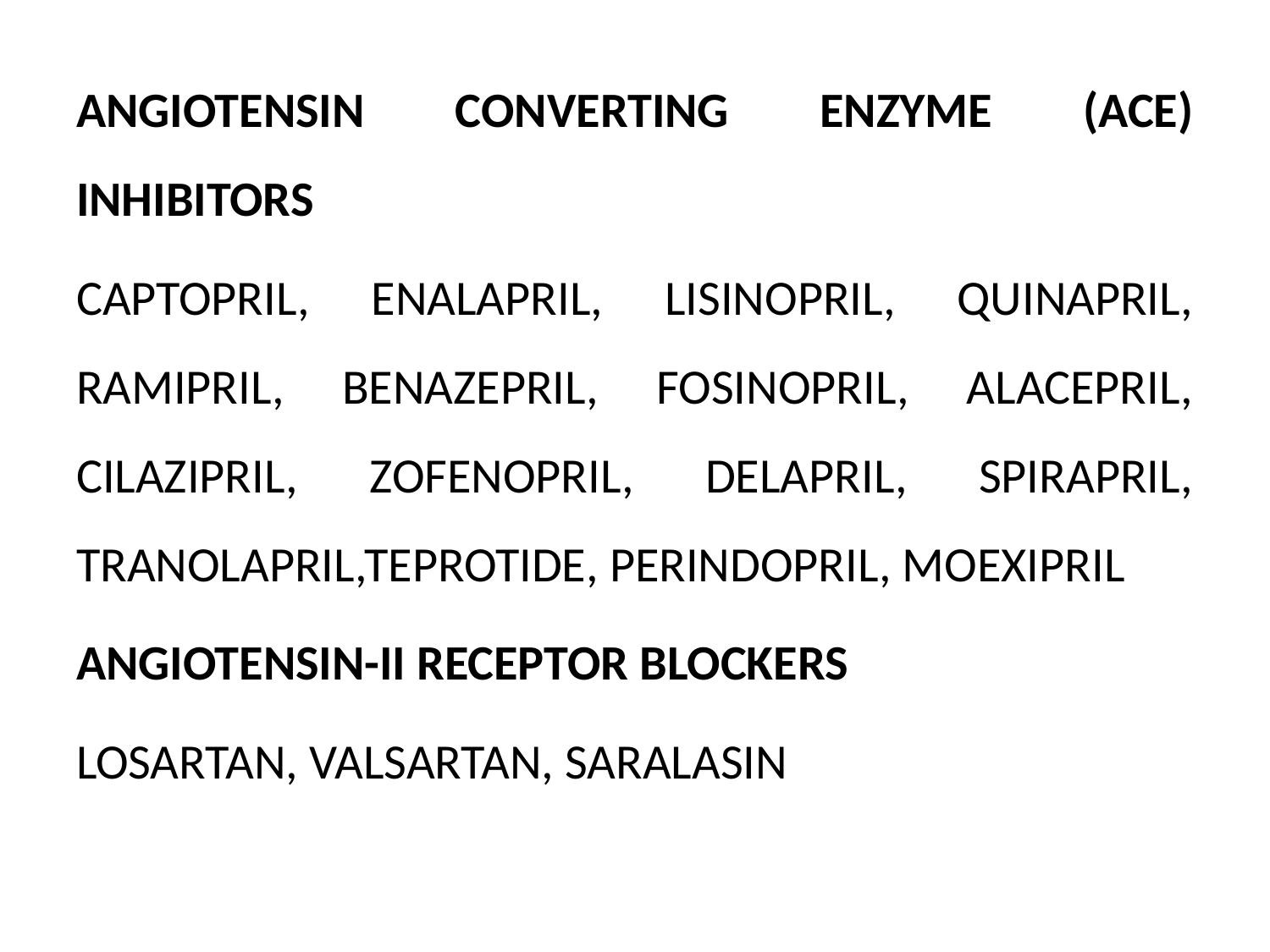

ANGIOTENSIN CONVERTING ENZYME (ACE) INHIBITORS
CAPTOPRIL, ENALAPRIL, LISINOPRIL, QUINAPRIL, RAMIPRIL, BENAZEPRIL, FOSINOPRIL, ALACEPRIL, CILAZIPRIL, ZOFENOPRIL, DELAPRIL, SPIRAPRIL, TRANOLAPRIL,TEPROTIDE, PERINDOPRIL, MOEXIPRIL
ANGIOTENSIN-II RECEPTOR BLOCKERS
LOSARTAN, VALSARTAN, SARALASIN